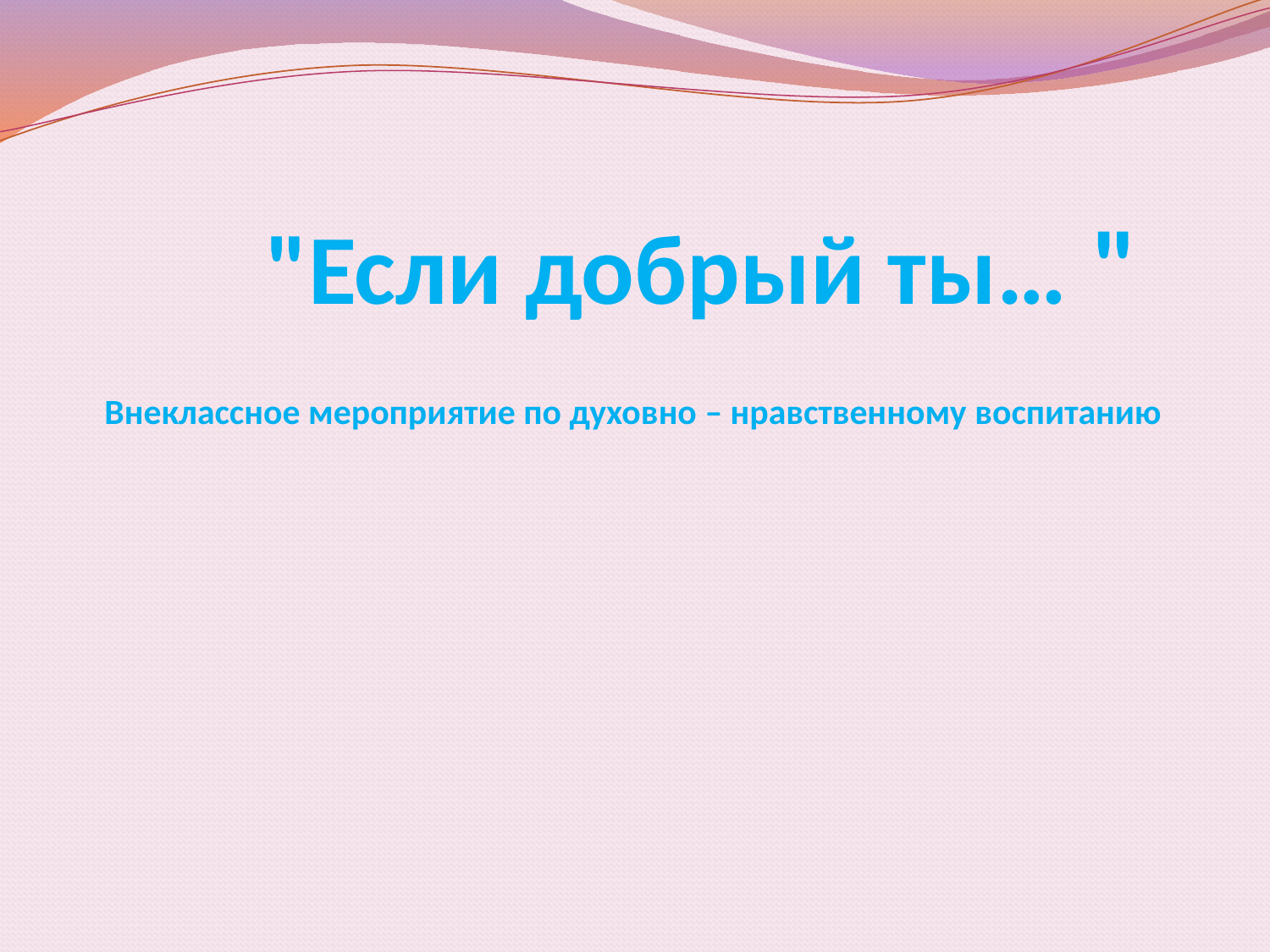

# "Если добрый ты… " Внеклассное мероприятие по духовно – нравственному воспитанию